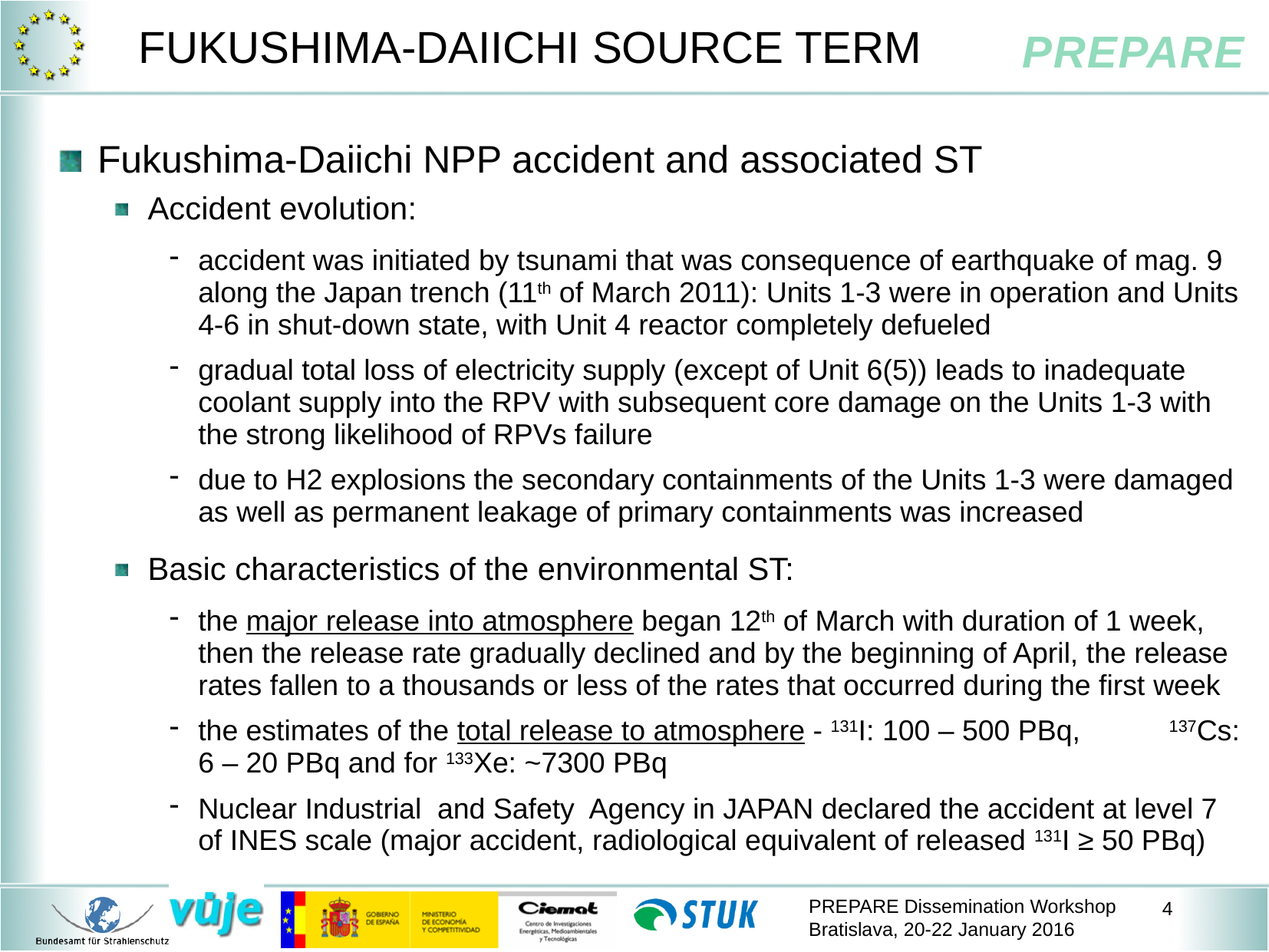

# FUKUSHIMA-DAIICHI SOURCE TERM
Fukushima-Daiichi NPP accident and associated ST
Accident evolution:
accident was initiated by tsunami that was consequence of earthquake of mag. 9 along the Japan trench (11th of March 2011): Units 1-3 were in operation and Units 4-6 in shut-down state, with Unit 4 reactor completely defueled
gradual total loss of electricity supply (except of Unit 6(5)) leads to inadequate coolant supply into the RPV with subsequent core damage on the Units 1-3 with the strong likelihood of RPVs failure
due to H2 explosions the secondary containments of the Units 1-3 were damaged as well as permanent leakage of primary containments was increased
Basic characteristics of the environmental ST:
the major release into atmosphere began 12th of March with duration of 1 week, then the release rate gradually declined and by the beginning of April, the release rates fallen to a thousands or less of the rates that occurred during the first week
the estimates of the total release to atmosphere - 131I: 100 – 500 PBq,           137Cs: 6 – 20 PBq and for 133Xe: ~7300 PBq
Nuclear Industrial  and Safety  Agency in JAPAN declared the accident at level 7 of INES scale (major accident, radiological equivalent of released 131I ≥ 50 PBq)